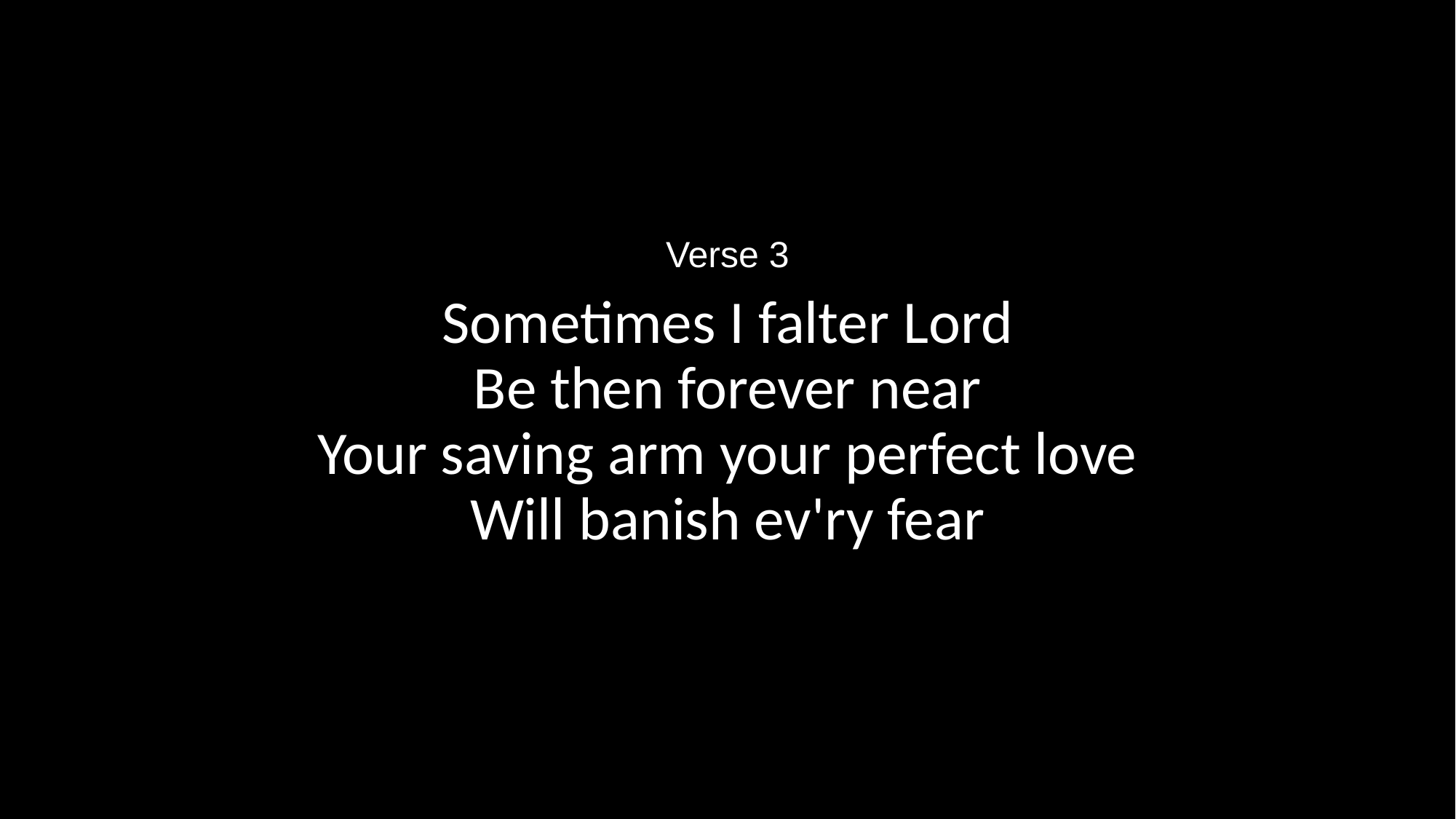

Verse 3
Sometimes I falter Lord
Be then forever near
Your saving arm your perfect love
Will banish ev'ry fear